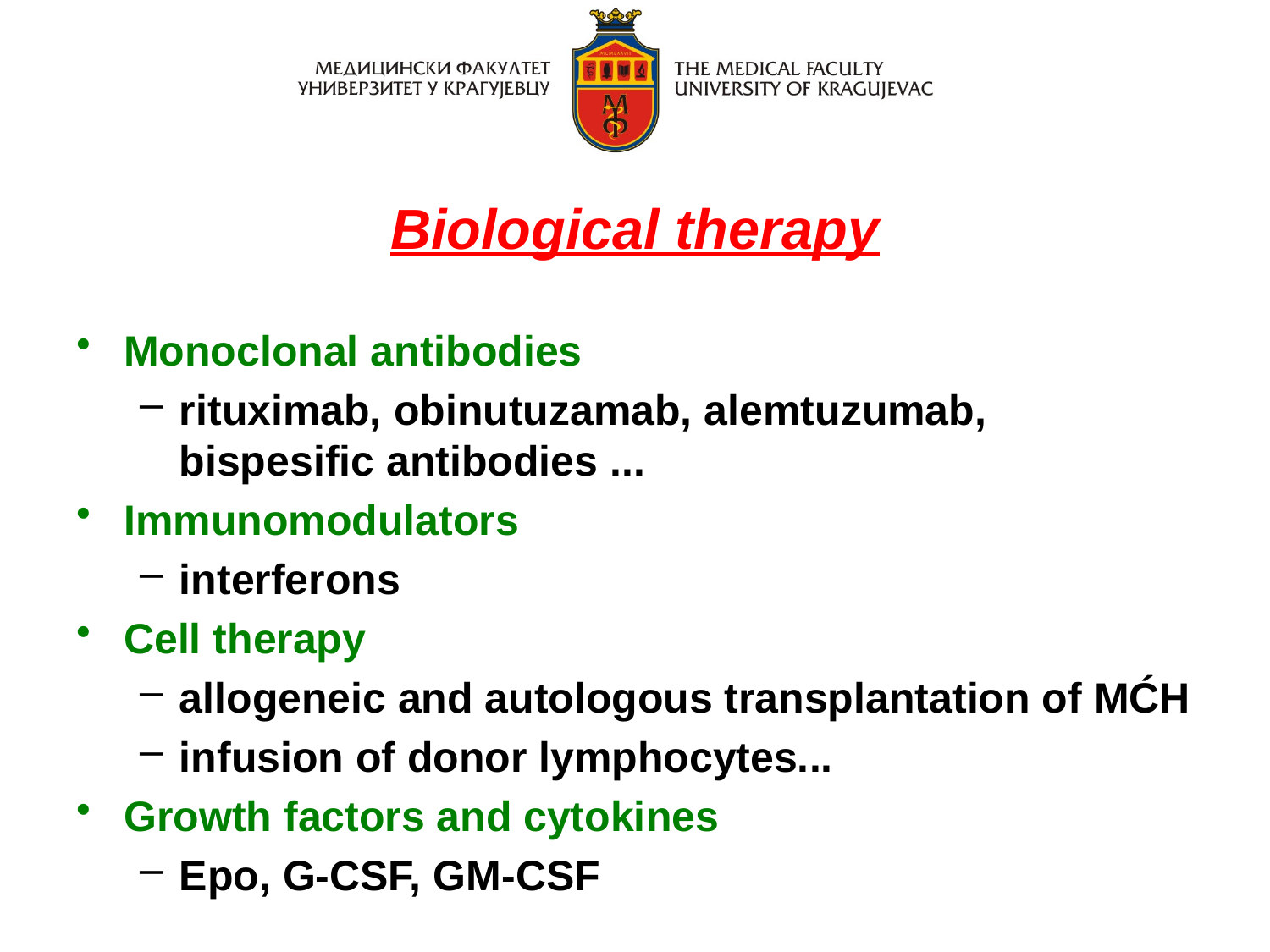

Biological therapy
Monoclonal antibodies
rituximab, obinutuzamab, alemtuzumab, bispesific antibodies ...
Immunomodulators
interferons
Cell therapy
allogeneic and autologous transplantation of MĆH
infusion of donor lymphocytes...
Growth factors and cytokines
Epo, G-CSF, GM-CSF